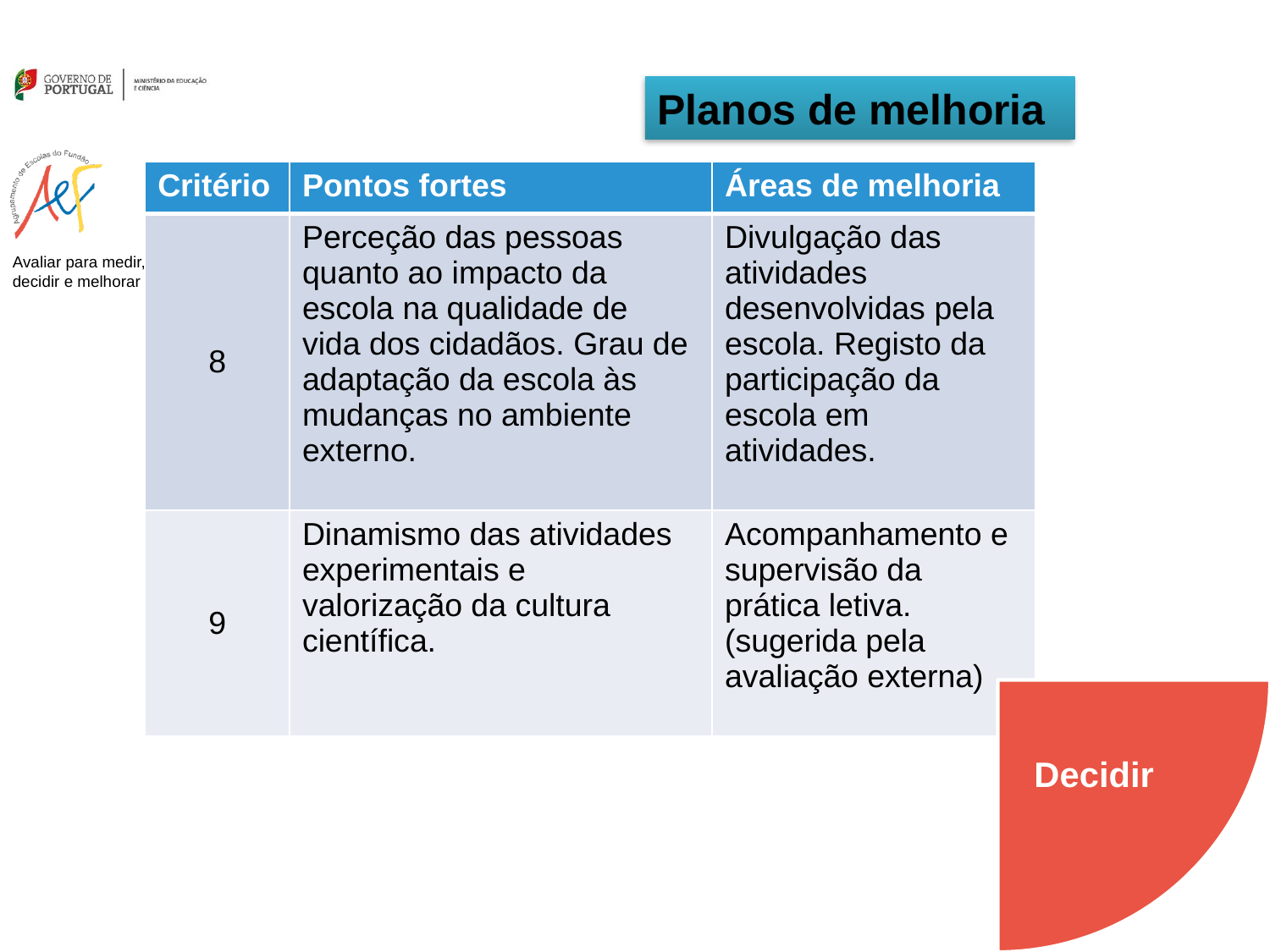

Planos de melhoria
| Critério | Pontos fortes | Áreas de melhoria |
| --- | --- | --- |
| 8 | Perceção das pessoas quanto ao impacto da escola na qualidade de vida dos cidadãos. Grau de adaptação da escola às mudanças no ambiente externo. | Divulgação das atividades desenvolvidas pela escola. Registo da participação da escola em atividades. |
| 9 | Dinamismo das atividades experimentais e valorização da cultura científica. | Acompanhamento e supervisão da prática letiva. (sugerida pela avaliação externa) |

Decidir